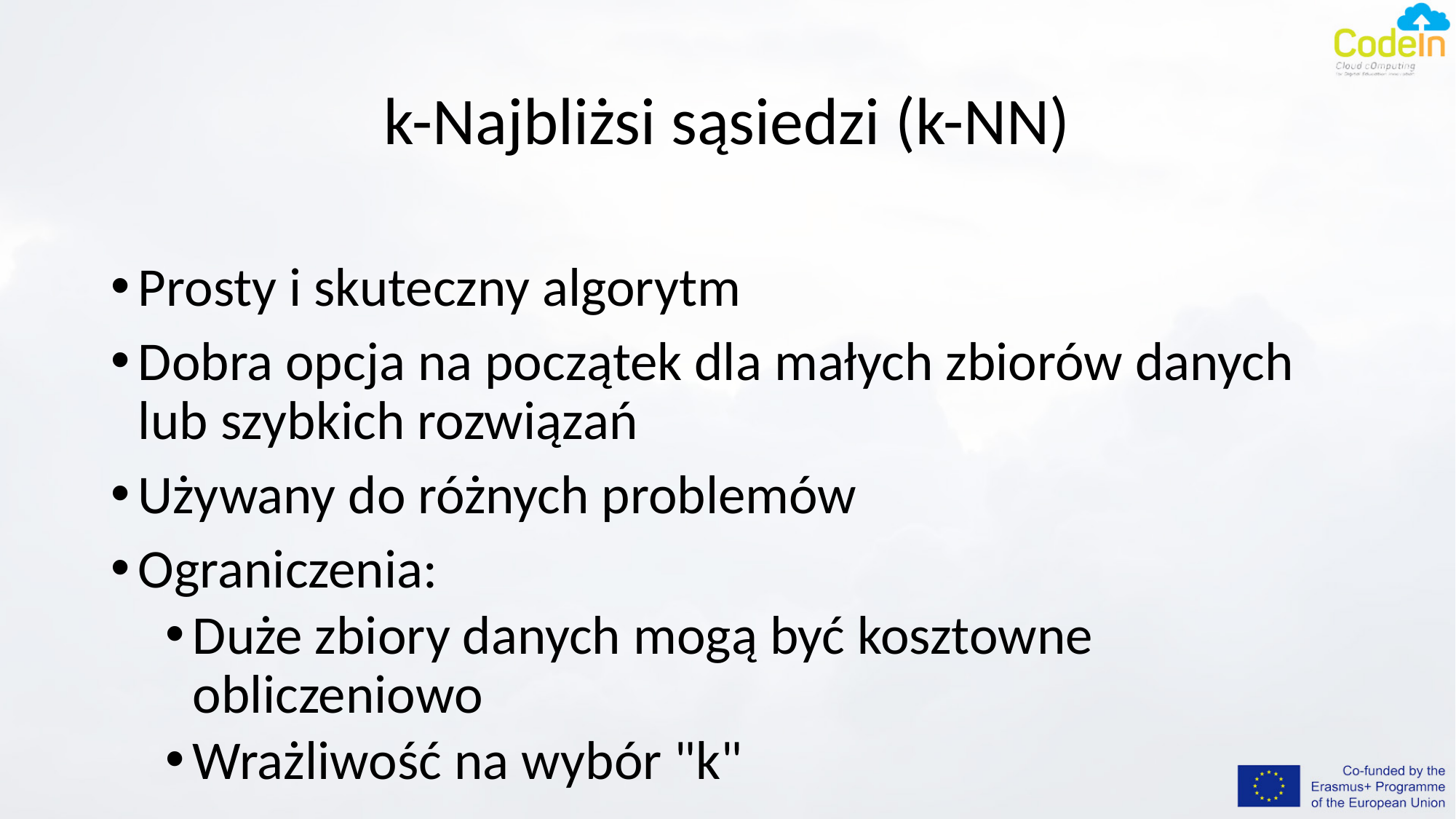

# k-Najbliżsi sąsiedzi (k-NN)

Prosty i skuteczny algorytm
Dobra opcja na początek dla małych zbiorów danych lub szybkich rozwiązań
Używany do różnych problemów
Ograniczenia:
Duże zbiory danych mogą być kosztowne obliczeniowo
Wrażliwość na wybór "k"